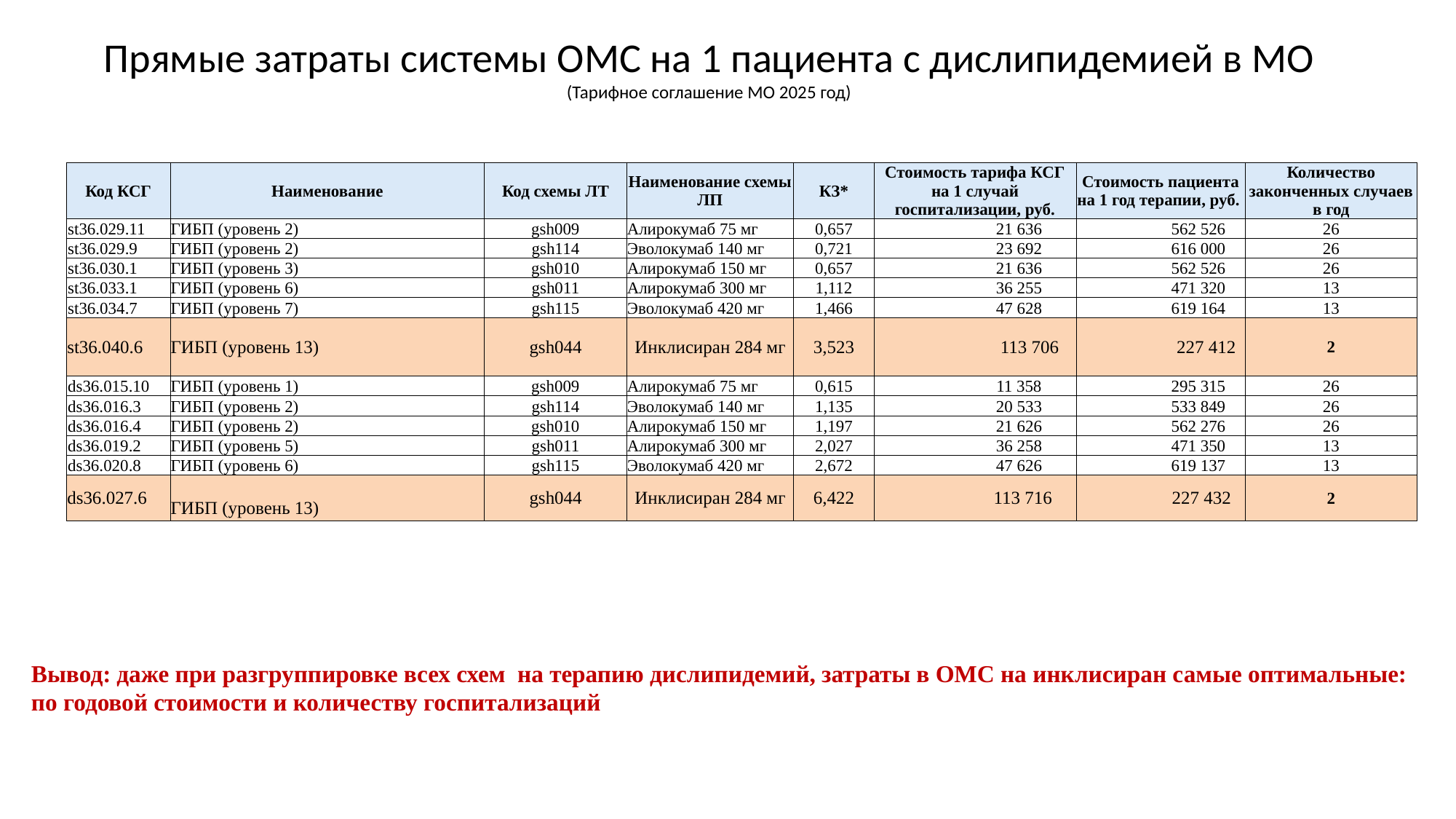

# Прямые затраты системы ОМС на 1 пациента с дислипидемией в МО (Тарифное соглашение МО 2025 год)
| Код КСГ | Наименование | Код схемы ЛТ | Наименование схемы ЛП | КЗ\* | Стоимость тарифа КСГ на 1 случай госпитализации, руб. | Стоимость пациента на 1 год терапии, руб. | Количество законченных случаев в год |
| --- | --- | --- | --- | --- | --- | --- | --- |
| st36.029.11 | ГИБП (уровень 2) | gsh009 | Алирокумаб 75 мг | 0,657 | 21 636 | 562 526 | 26 |
| st36.029.9 | ГИБП (уровень 2) | gsh114 | Эволокумаб 140 мг | 0,721 | 23 692 | 616 000 | 26 |
| st36.030.1 | ГИБП (уровень 3) | gsh010 | Алирокумаб 150 мг | 0,657 | 21 636 | 562 526 | 26 |
| st36.033.1 | ГИБП (уровень 6) | gsh011 | Алирокумаб 300 мг | 1,112 | 36 255 | 471 320 | 13 |
| st36.034.7 | ГИБП (уровень 7) | gsh115 | Эволокумаб 420 мг | 1,466 | 47 628 | 619 164 | 13 |
| st36.040.6 | ГИБП (уровень 13) | gsh044 | Инклисиран 284 мг | 3,523 | 113 706 | 227 412 | 2 |
| ds36.015.10 | ГИБП (уровень 1) | gsh009 | Алирокумаб 75 мг | 0,615 | 11 358 | 295 315 | 26 |
| ds36.016.3 | ГИБП (уровень 2) | gsh114 | Эволокумаб 140 мг | 1,135 | 20 533 | 533 849 | 26 |
| ds36.016.4 | ГИБП (уровень 2) | gsh010 | Алирокумаб 150 мг | 1,197 | 21 626 | 562 276 | 26 |
| ds36.019.2 | ГИБП (уровень 5) | gsh011 | Алирокумаб 300 мг | 2,027 | 36 258 | 471 350 | 13 |
| ds36.020.8 | ГИБП (уровень 6) | gsh115 | Эволокумаб 420 мг | 2,672 | 47 626 | 619 137 | 13 |
| ds36.027.6 | ГИБП (уровень 13) | gsh044 | Инклисиран 284 мг | 6,422 | 113 716 | 227 432 | 2 |
Вывод: даже при разгруппировке всех схем  на терапию дислипидемий, затраты в ОМС на инклисиран самые оптимальные: по годовой стоимости и количеству госпитализаций